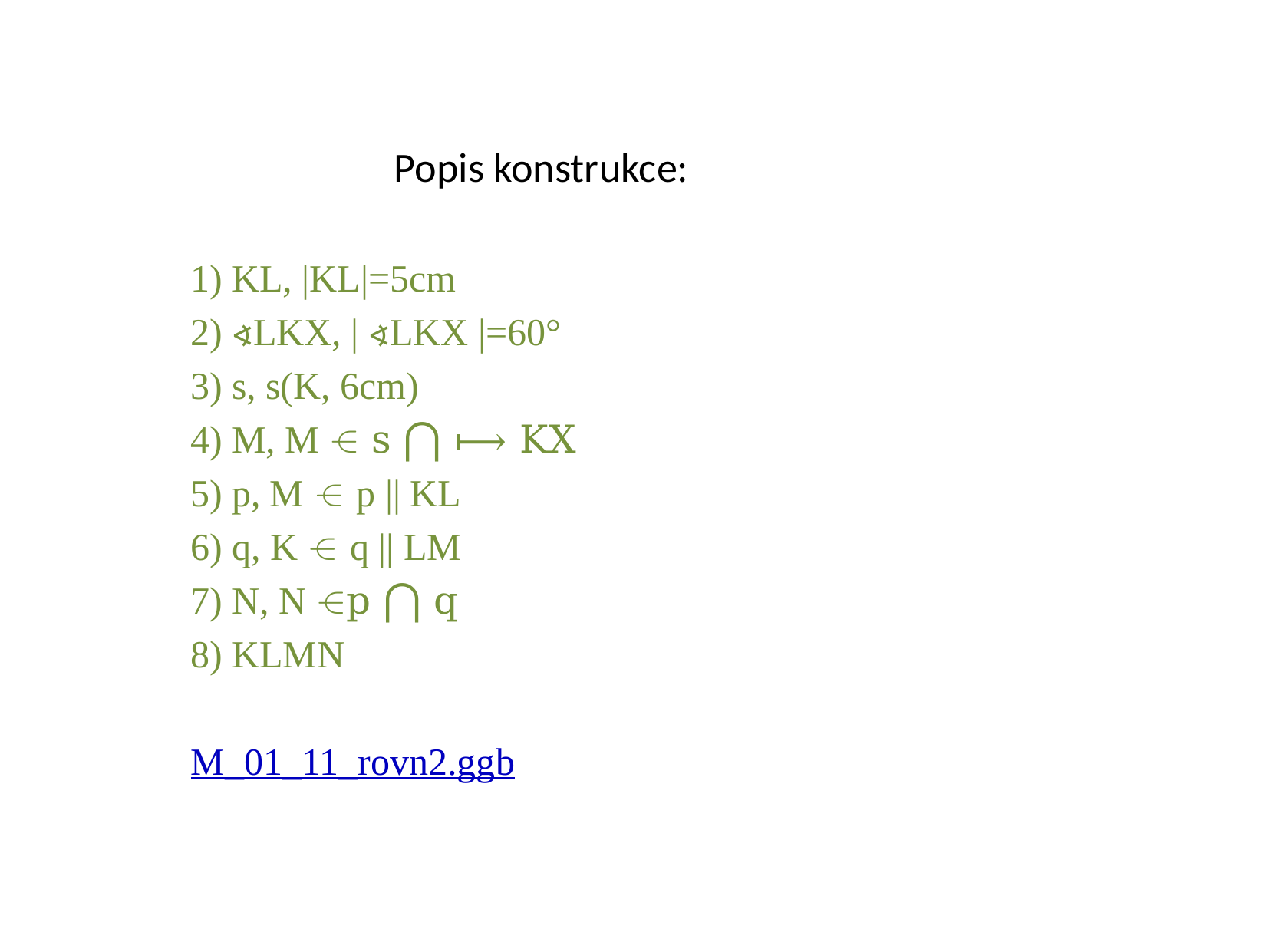

Popis konstrukce:
KL, |KL|=5cm
∢LKX, | ∢LKX |=60°
s, s(K, 6cm)
M, M ⋲ s ⋂ ⟼ KX
p, M ⋲ p || KL
q, K ⋲ q || LM
N, N ⋲p ⋂ q
KLMN

M_01_11_rovn2.ggb